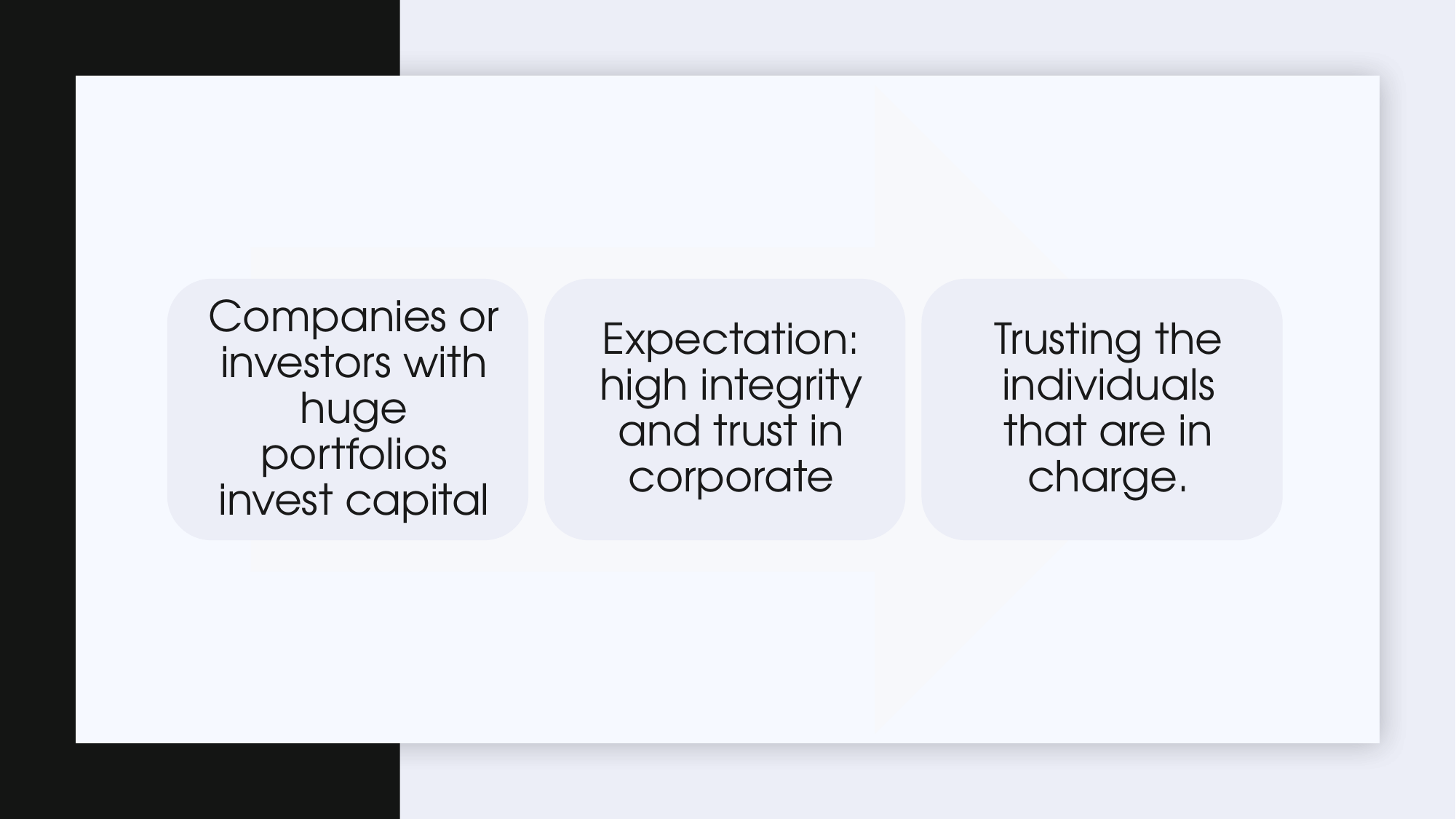

Companies or investors with huge portfolios invest capital
Expectation: high integrity and trust in corporate
Trusting the individuals that are in charge.